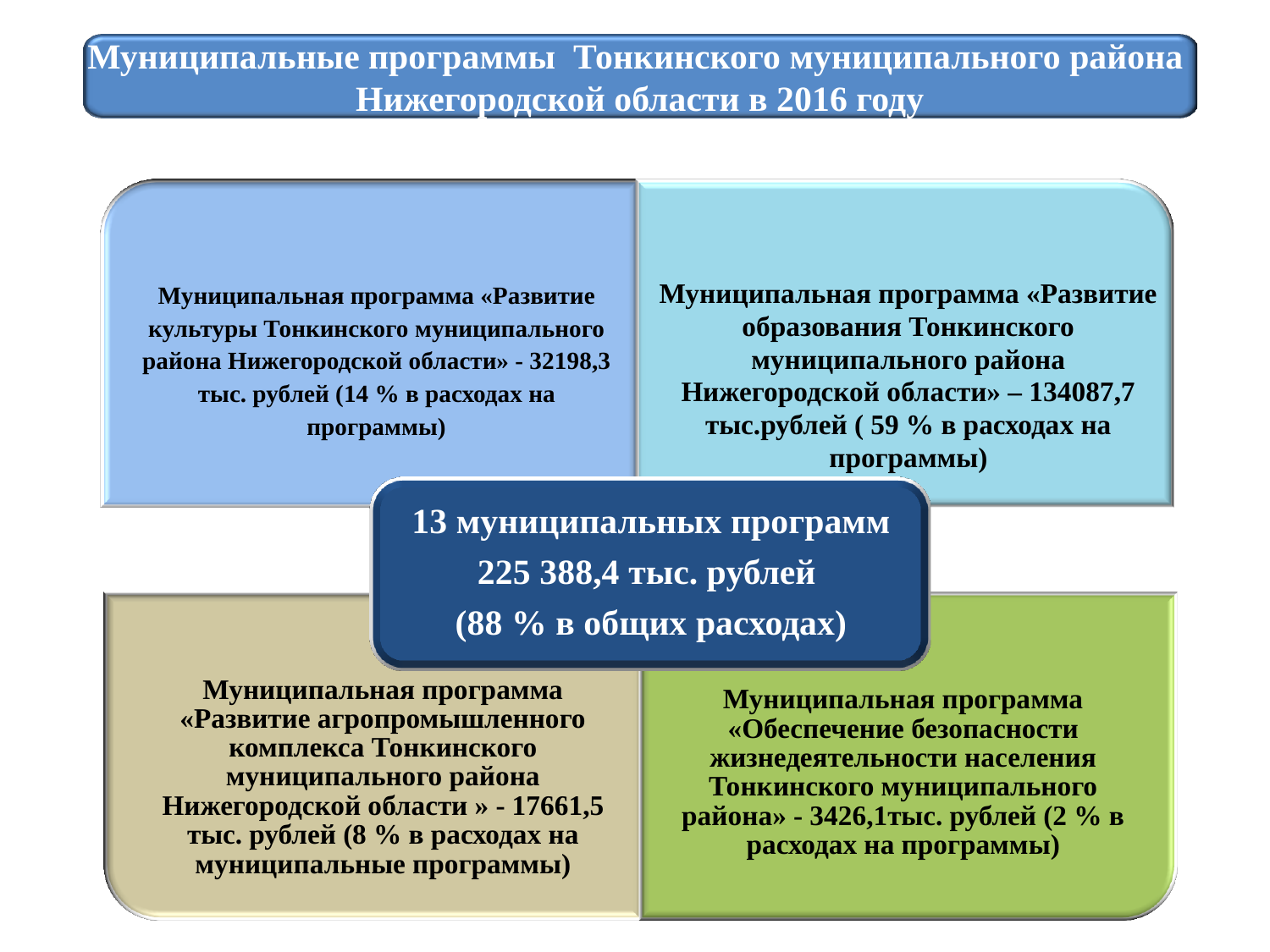

Муниципальные программы  Тонкинского муниципального района  Нижегородской области в 2016 году

Муниципальная программа «Развитие культуры Тонкинского муниципального района Нижегородской области» - 32198,3 тыс. рублей (14 % в расходах на программы)
Муниципальная программа «Развитие образования Тонкинского муниципального района Нижегородской области» – 134087,7 тыс.рублей ( 59 % в расходах на программы)
СОЦИАЛЬНАЯ ПОДДЕРЖКА ГРАЖДАН НИЖЕГОРОДСКОЙ ОБЛАСТИ НА  2014-2016 ГОДЫ – 19,1 МЛРД. РУБЛЕЙ (39% В РАСХОДАХ НА ПРОГРАММЫ)

13 муниципальных программ
225 388,4 тыс. рублей
(88 % в общих расходах)

Муниципальная программа «Развитие агропромышленного комплекса Тонкинского муниципального района Нижегородской области » - 17661,5 тыс. рублей (8 % в расходах на муниципальные программы)
Муниципальная программа «Обеспечение безопасности жизнедеятельности населения Тонкинского муниципального района» - 3426,1тыс. рублей (2 % в расходах на программы)
РАЗВИТИЕ ТРАНСПОРТНОЙ СИСТЕМЫ НИЖЕГОРОДСКОЙ ОБЛАСТИ ДО 2016 ГОДА – 7,8 МЛРД. РУБЛЕЙ (16% В РАСХОДАХ НА ПРОГРАММЫ)